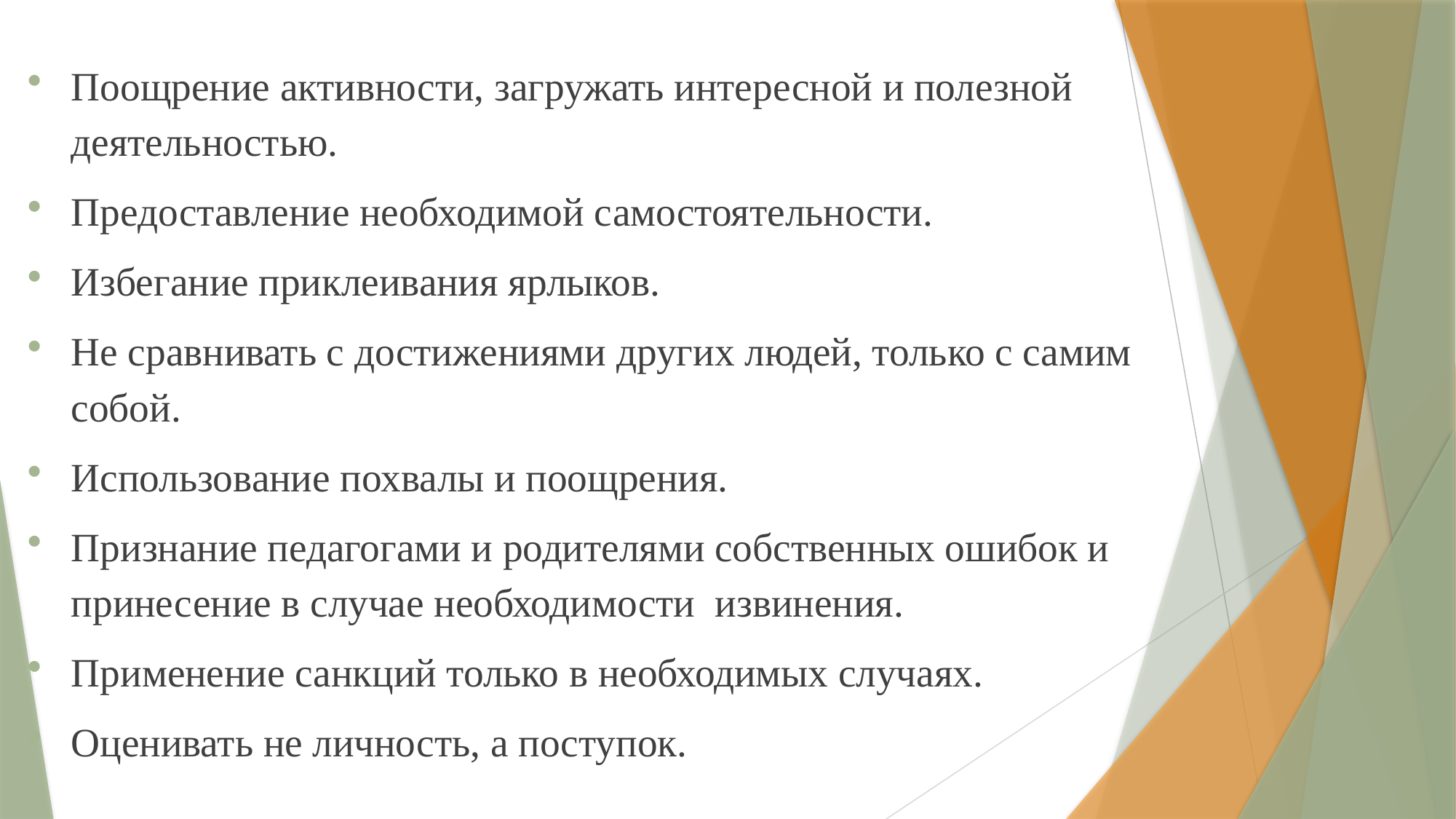

Поощрение активности, загружать интересной и полезной деятельностью.
Предоставление необходимой самостоятельности.
Избегание приклеивания ярлыков.
Не сравнивать с достижениями других людей, только с самим собой.
Использование похвалы и поощрения.
Признание педагогами и родителями собственных ошибок и принесение в случае необходимости  извинения.
Применение санкций только в необходимых случаях.
Оценивать не личность, а поступок.